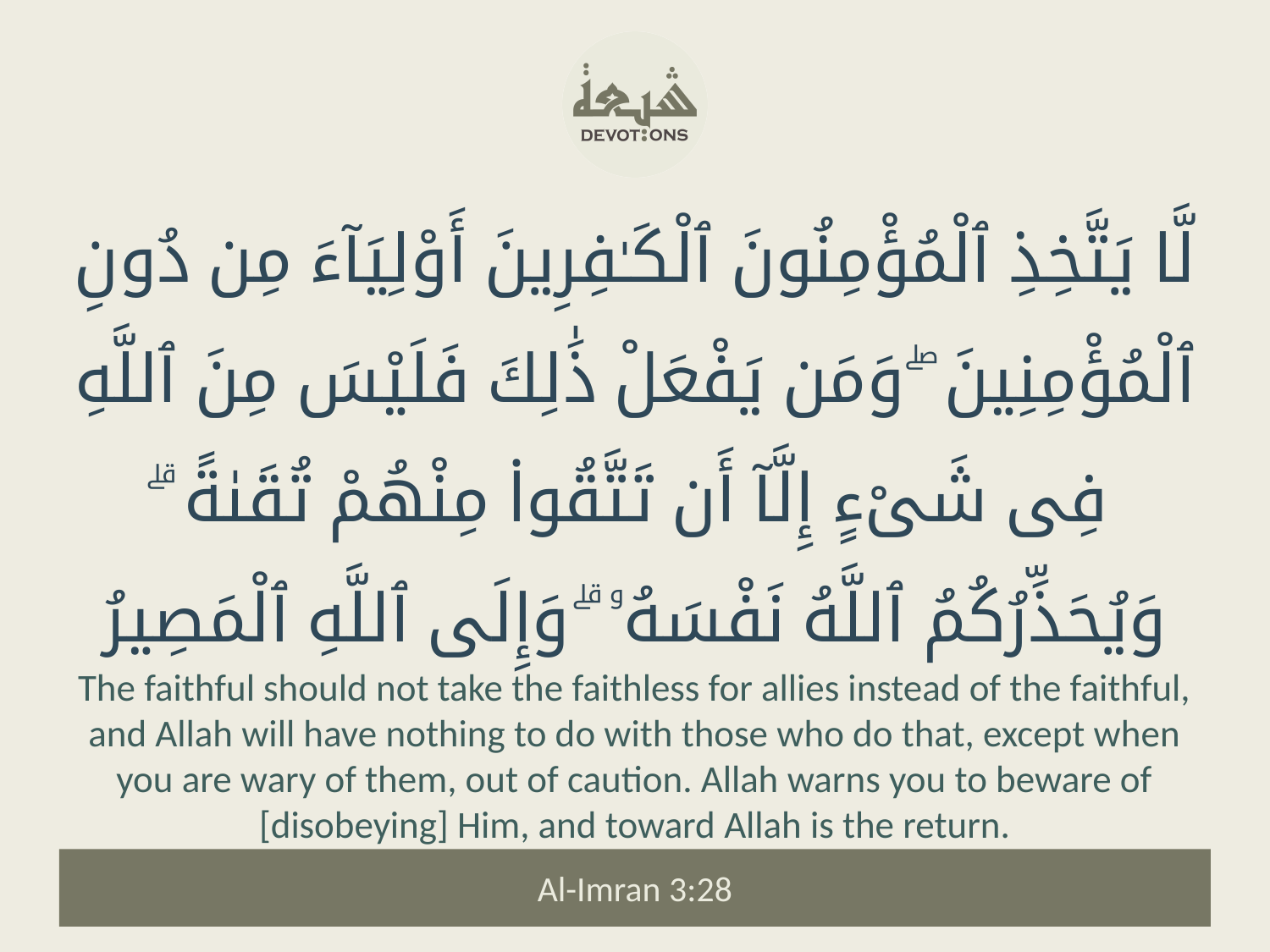

لَّا يَتَّخِذِ ٱلْمُؤْمِنُونَ ٱلْكَـٰفِرِينَ أَوْلِيَآءَ مِن دُونِ ٱلْمُؤْمِنِينَ ۖ وَمَن يَفْعَلْ ذَٰلِكَ فَلَيْسَ مِنَ ٱللَّهِ فِى شَىْءٍ إِلَّآ أَن تَتَّقُوا۟ مِنْهُمْ تُقَىٰةً ۗ وَيُحَذِّرُكُمُ ٱللَّهُ نَفْسَهُۥ ۗ وَإِلَى ٱللَّهِ ٱلْمَصِيرُ
The faithful should not take the faithless for allies instead of the faithful, and Allah will have nothing to do with those who do that, except when you are wary of them, out of caution. Allah warns you to beware of [disobeying] Him, and toward Allah is the return.
Al-Imran 3:28